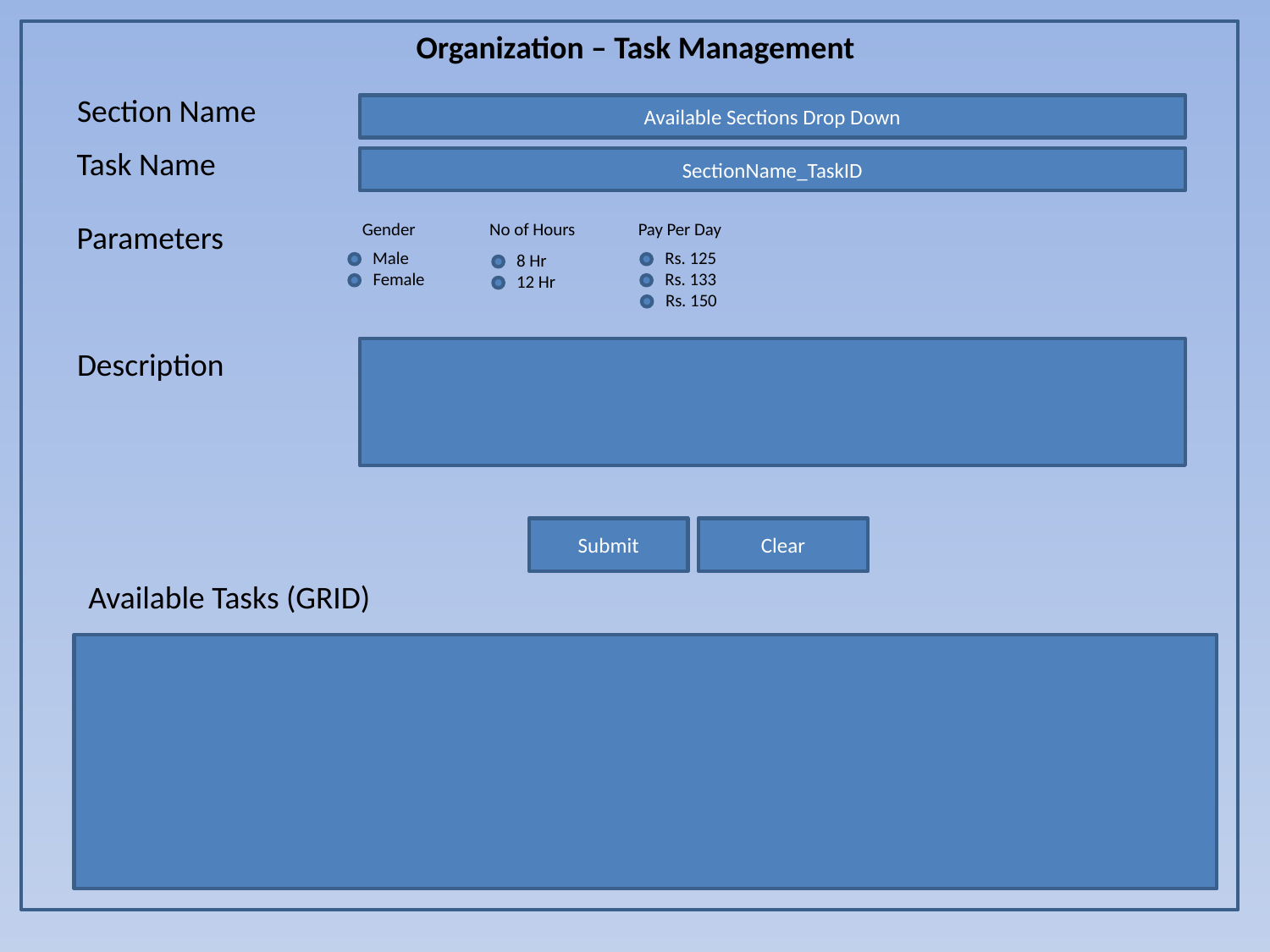

Organization – Task Management
Section Name
Available Sections Drop Down
Task Name
SectionName_TaskID
Parameters
Gender
No of Hours
Pay Per Day
Male
Rs. 125
8 Hr

Female
Rs. 133
12 Hr

Rs. 150

Description

Submit
Clear
Available Tasks (GRID)